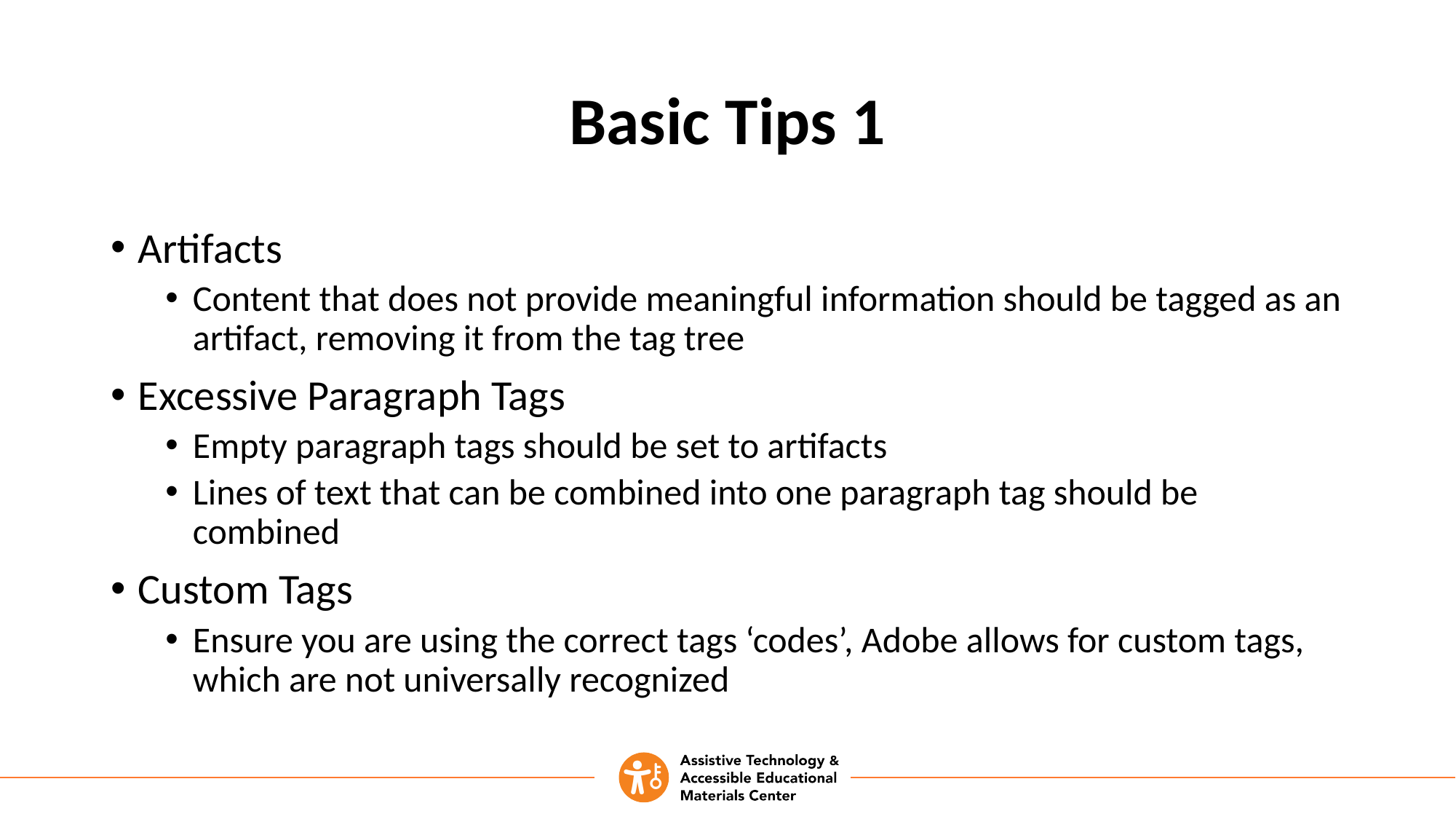

# Basic Tips 1
Artifacts
Content that does not provide meaningful information should be tagged as an artifact, removing it from the tag tree
Excessive Paragraph Tags
Empty paragraph tags should be set to artifacts
Lines of text that can be combined into one paragraph tag should be combined
Custom Tags
Ensure you are using the correct tags ‘codes’, Adobe allows for custom tags, which are not universally recognized